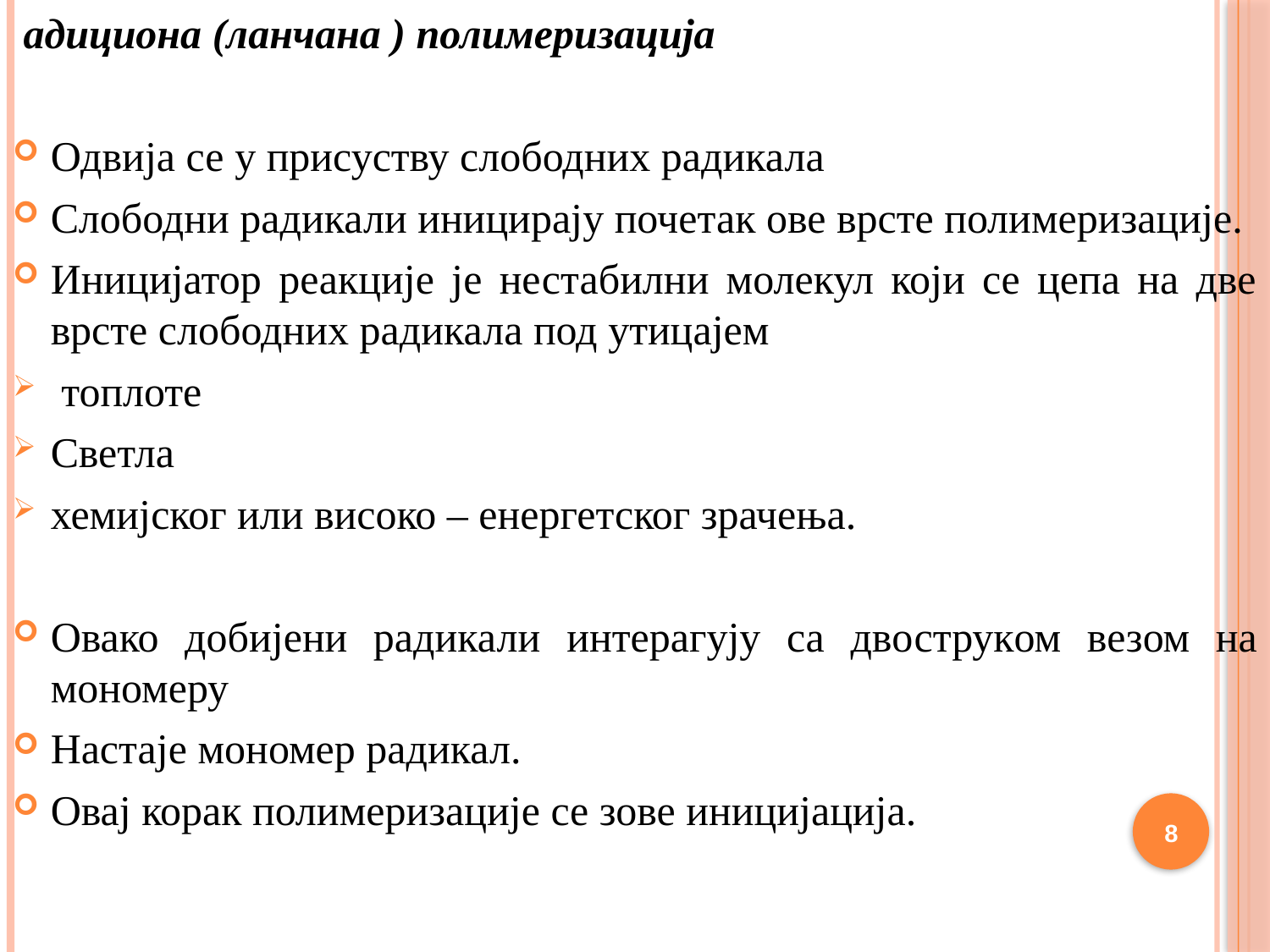

адициона (ланчана ) полимеризација

Одвија се у присуству слободних радикала
Слободни радикали иницирају почетак ове врсте полимеризације.
Иницијатор реакције је нестабилни молекул који се цепа на две врсте слободних радикала под утицајем
 топлоте
Светла
хемијског или високо – енергетског зрачења.

Овако добијени радикали интерагују са двоструком везом на мономеру
Настаје мономер радикал.
Овај корак полимеризације се зове иницијација.

8